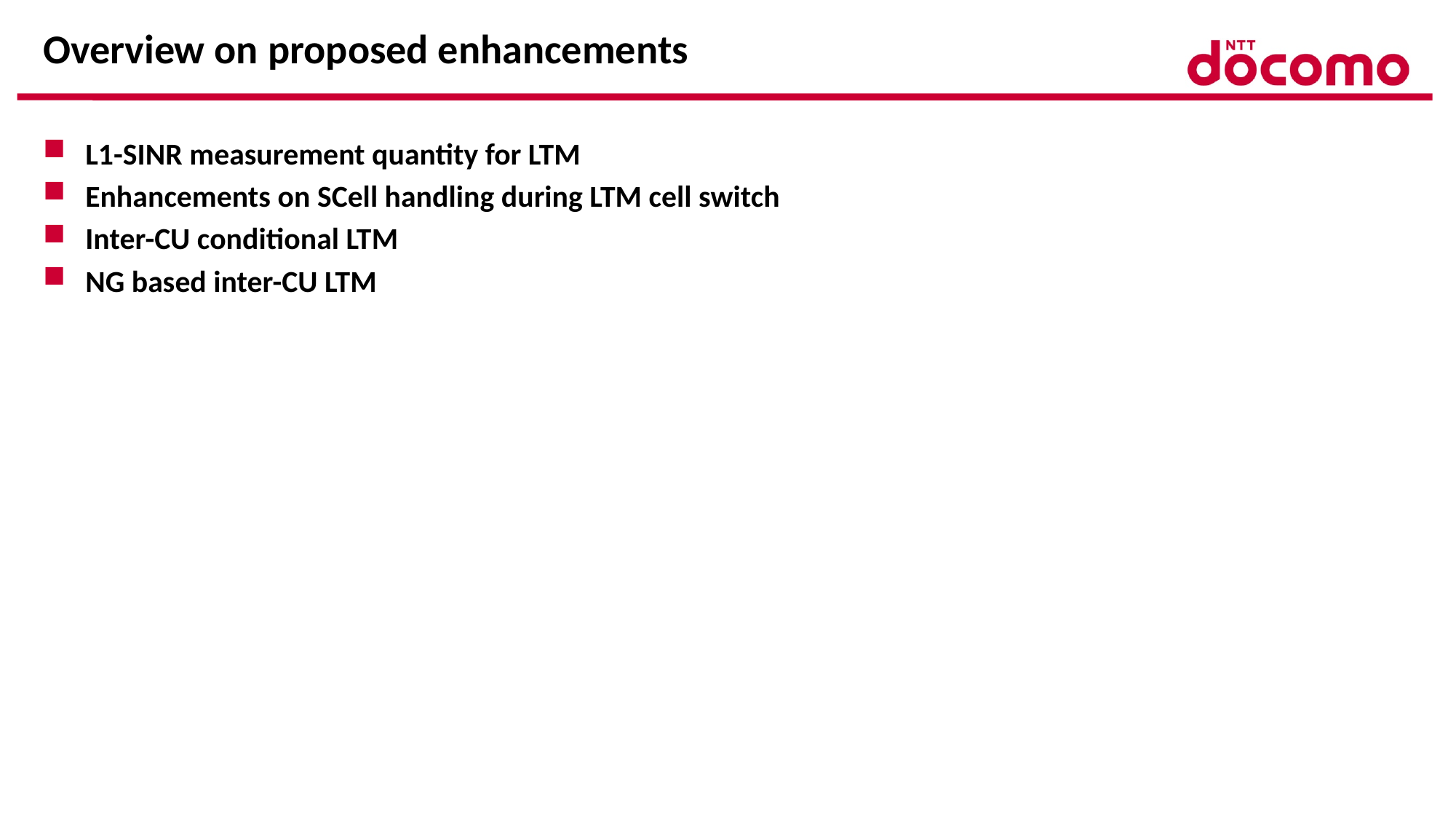

# Overview on proposed enhancements
L1-SINR measurement quantity for LTM
Enhancements on SCell handling during LTM cell switch
Inter-CU conditional LTM
NG based inter-CU LTM